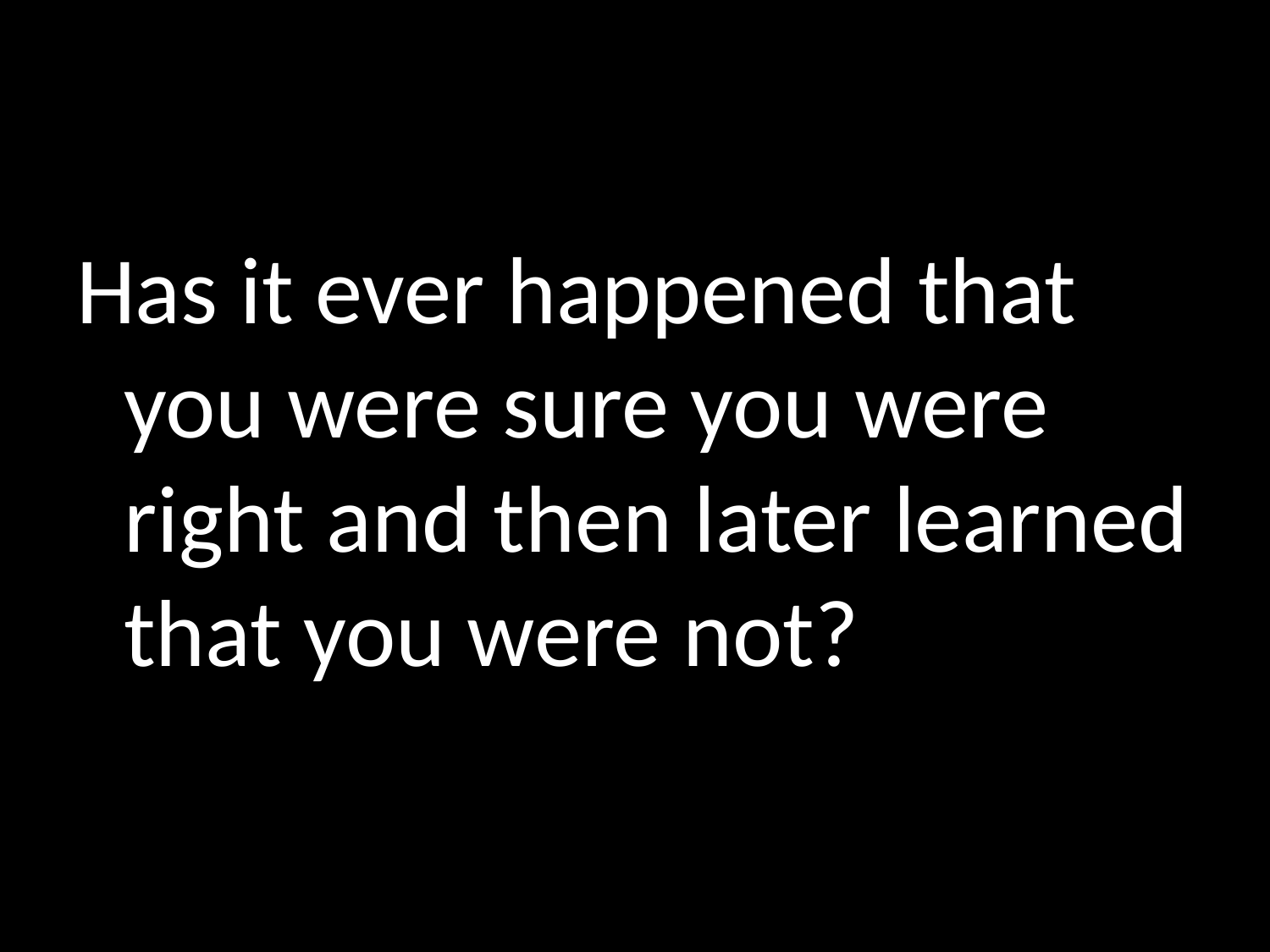

#
Has it ever happened that you were sure you were right and then later learned that you were not?